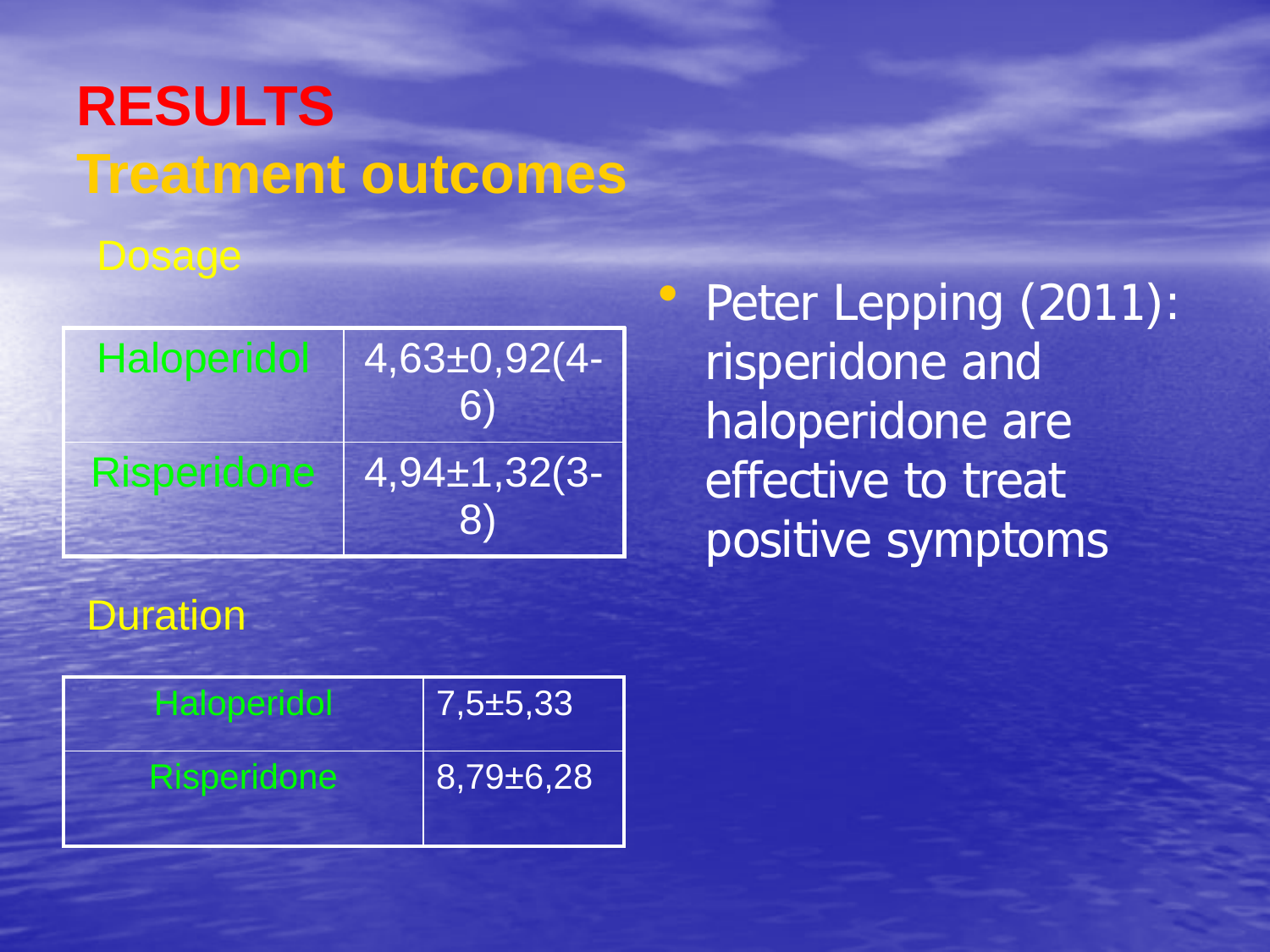

# RESULTS Treatment outcomes
Dosage
Peter Lepping (2011): risperidone and haloperidone are effective to treat positive symptoms
| Haloperidol | 4,63±0,92(4-6) |
| --- | --- |
| Risperidone | 4,94±1,32(3-8) |
Duration
| Haloperidol | 7,5±5,33 |
| --- | --- |
| Risperidone | 8,79±6,28 |